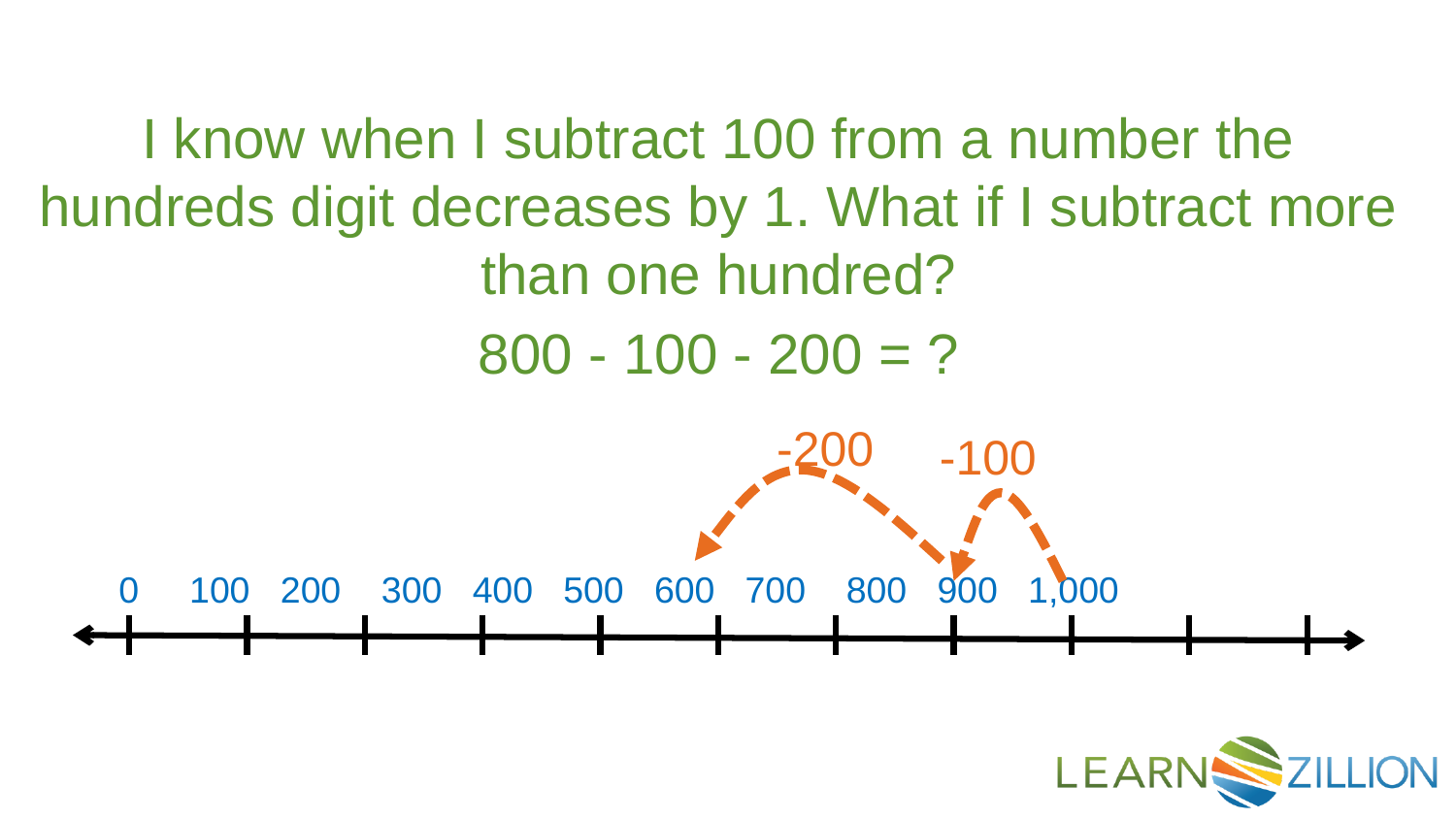

I know when I subtract 100 from a number the hundreds digit decreases by 1. What if I subtract more than one hundred?
800 - 100 - 200 = ?
-200
-100

0     100   200    300   400   500   600   700    800   900   1,000